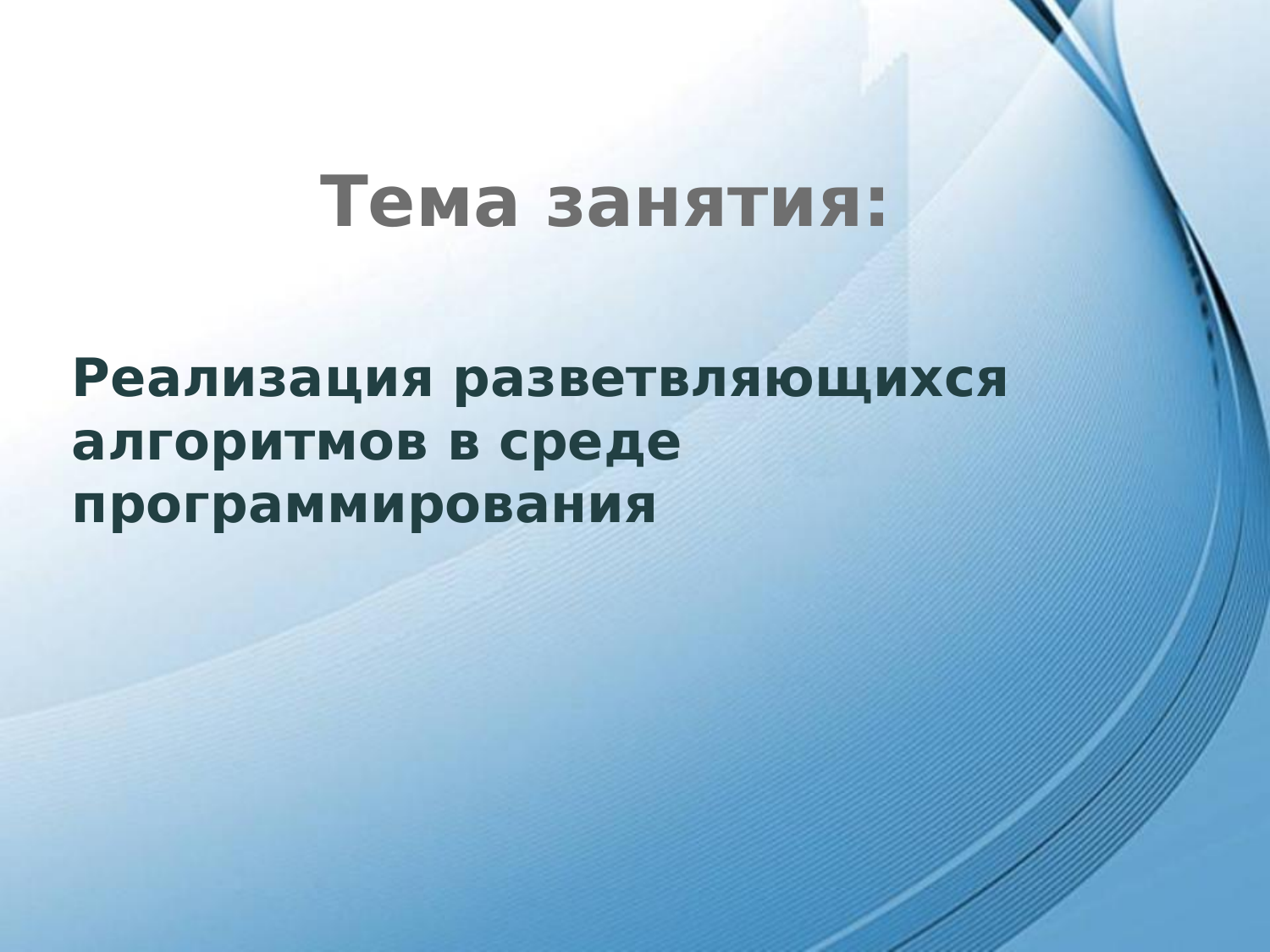

Тема занятия:
# Реализация разветвляющихся алгоритмов в среде программирования